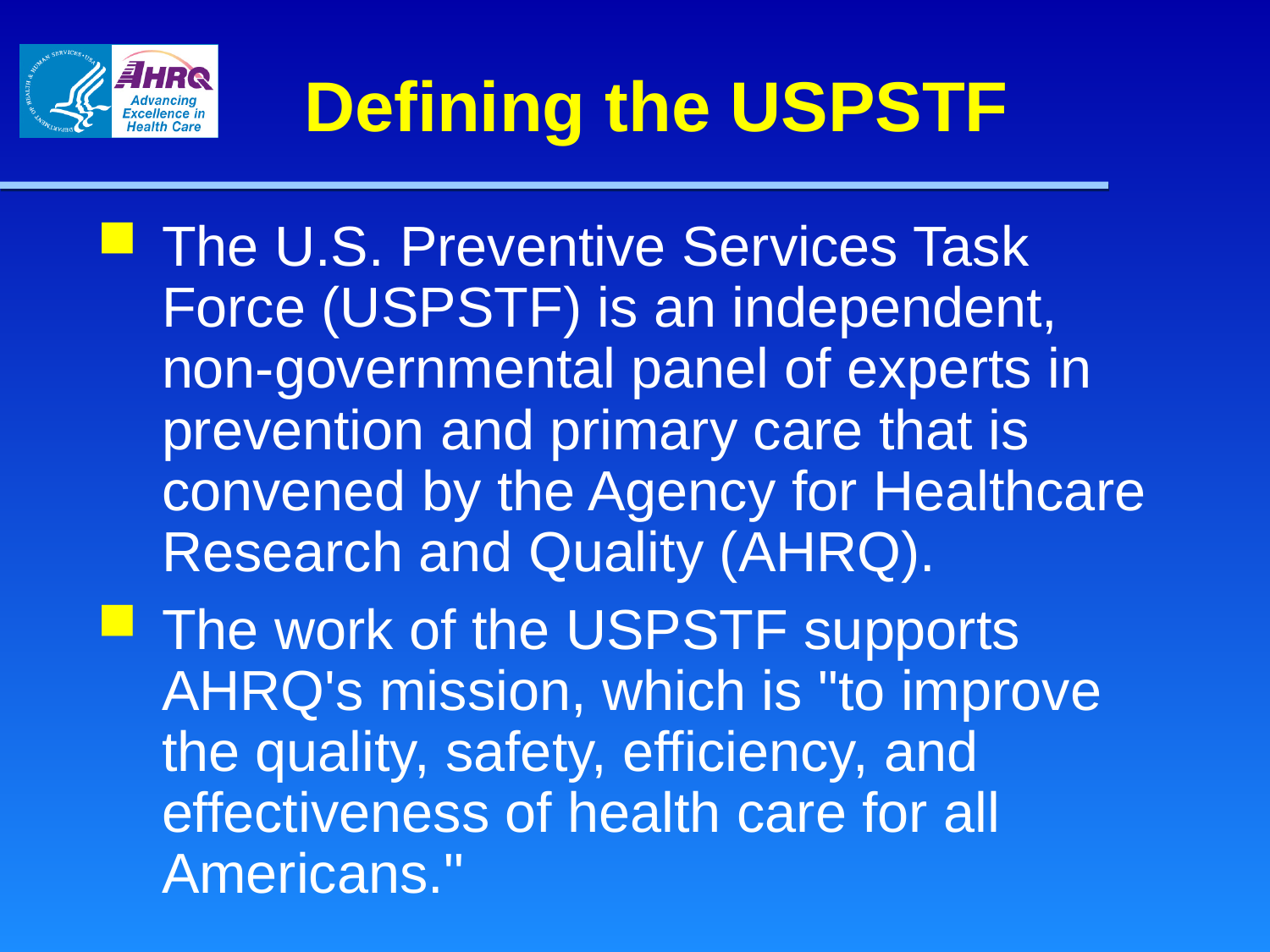

# Defining the USPSTF
The U.S. Preventive Services Task Force (USPSTF) is an independent, non-governmental panel of experts in prevention and primary care that is convened by the Agency for Healthcare Research and Quality (AHRQ).
The work of the USPSTF supports AHRQ's mission, which is "to improve the quality, safety, efficiency, and effectiveness of health care for all Americans."